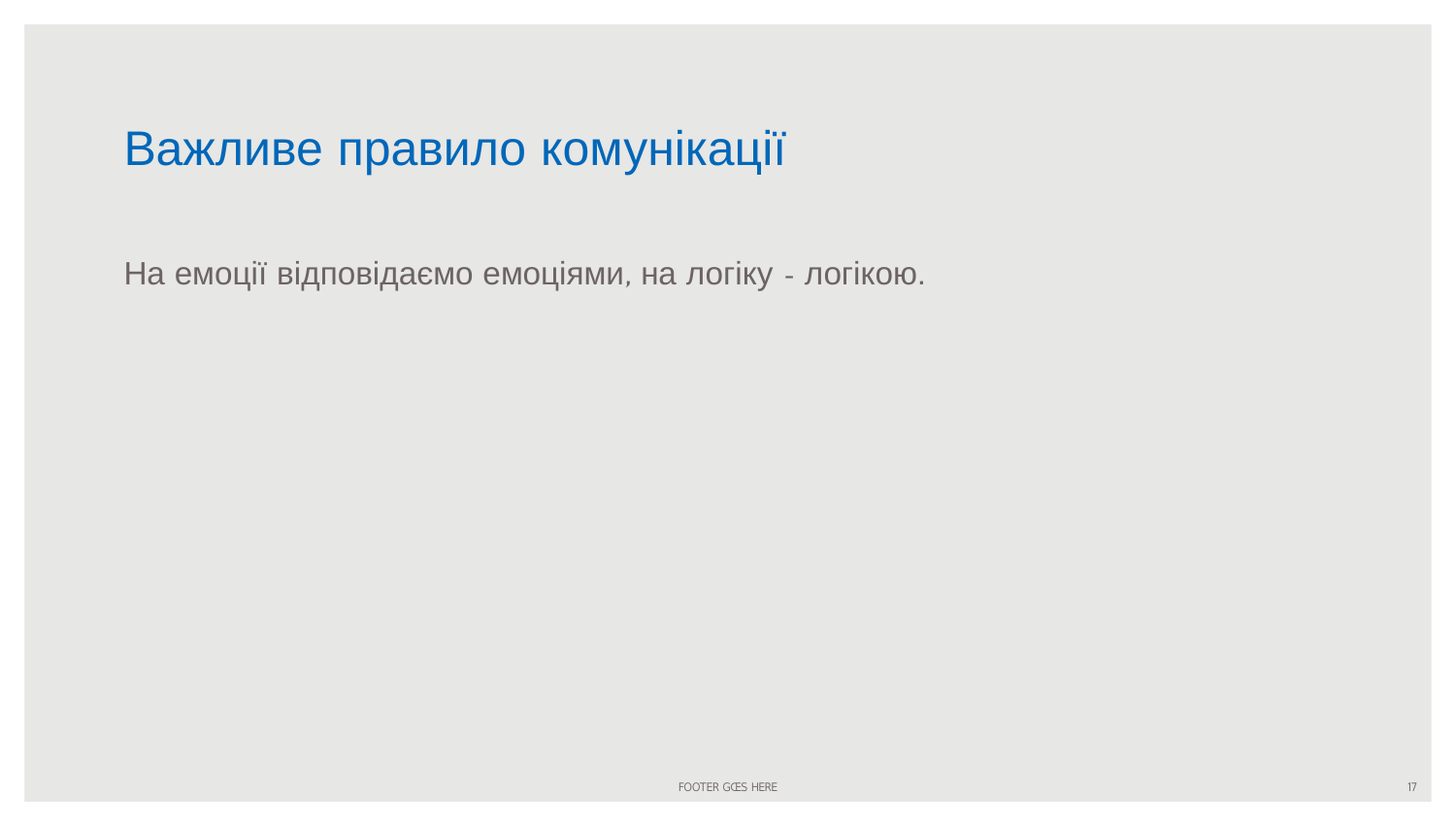

# Важливе правило комунікації

На емоції відповідаємо емоціями, на логіку - логікою.

FOOTER GOES HERE
17